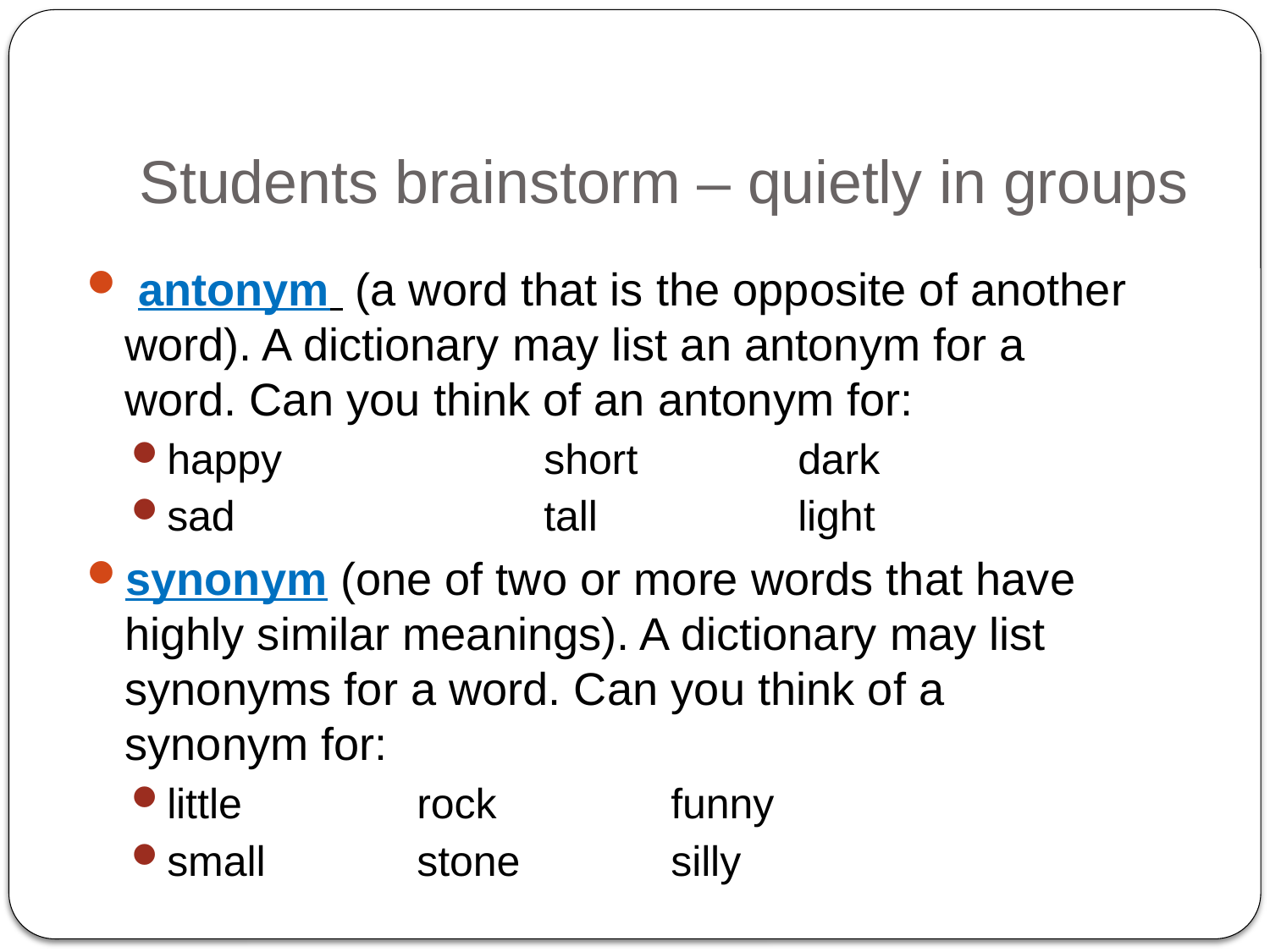

# Students brainstorm – quietly in groups
 antonym  (a word that is the opposite of another word). A dictionary may list an antonym for a word. Can you think of an antonym for:
happy 		short		dark
sad			tall		light
synonym (one of two or more words that have highly similar meanings). A dictionary may list synonyms for a word. Can you think of a synonym for:
little		rock 		funny
small		stone		silly